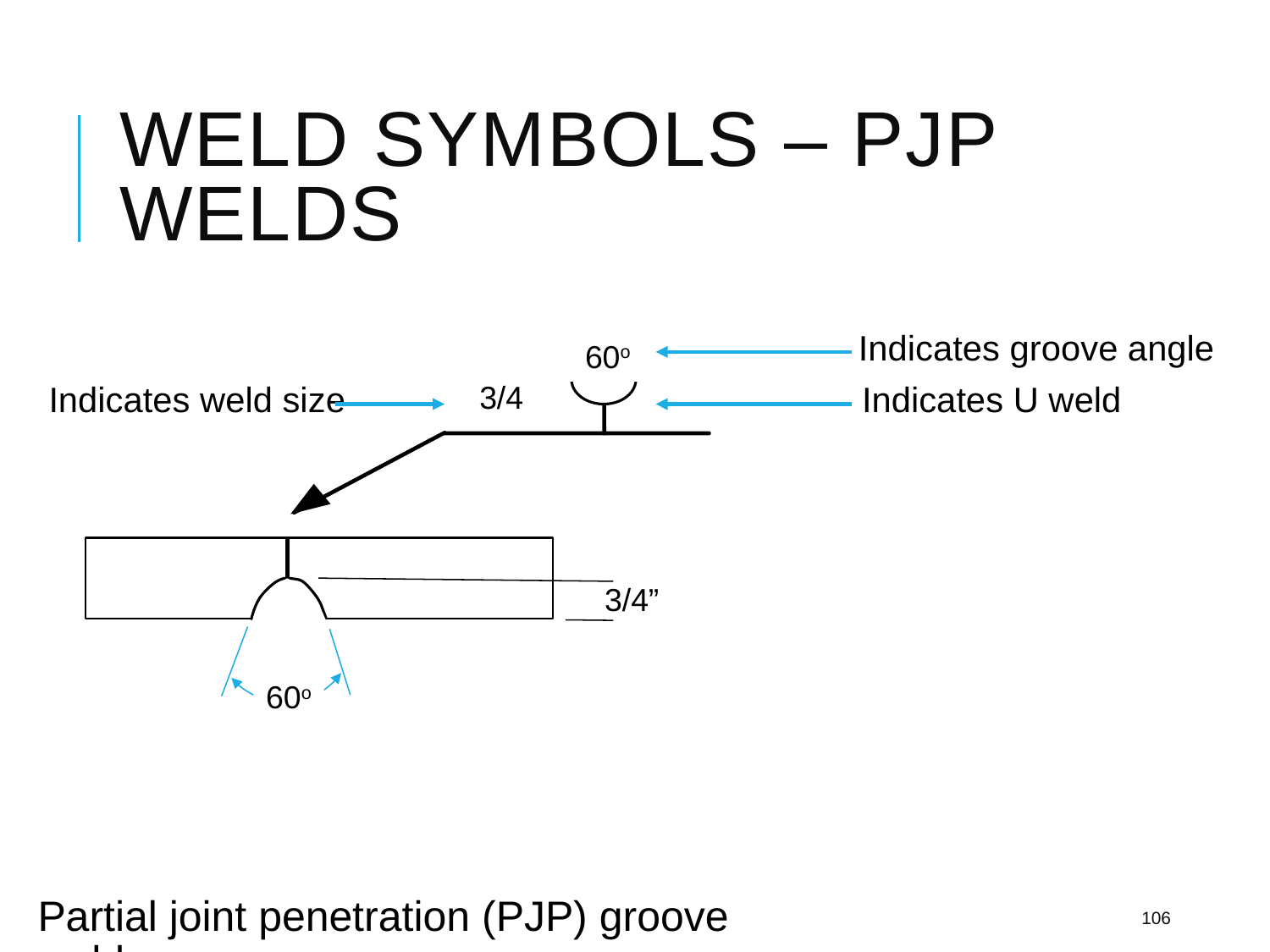

# Weld symbols – PJP Welds

Indicates groove angle

Indicates weld size

Indicates U weld
60o

3/4

3/4”

60o

Partial joint penetration (PJP) groove weld
106